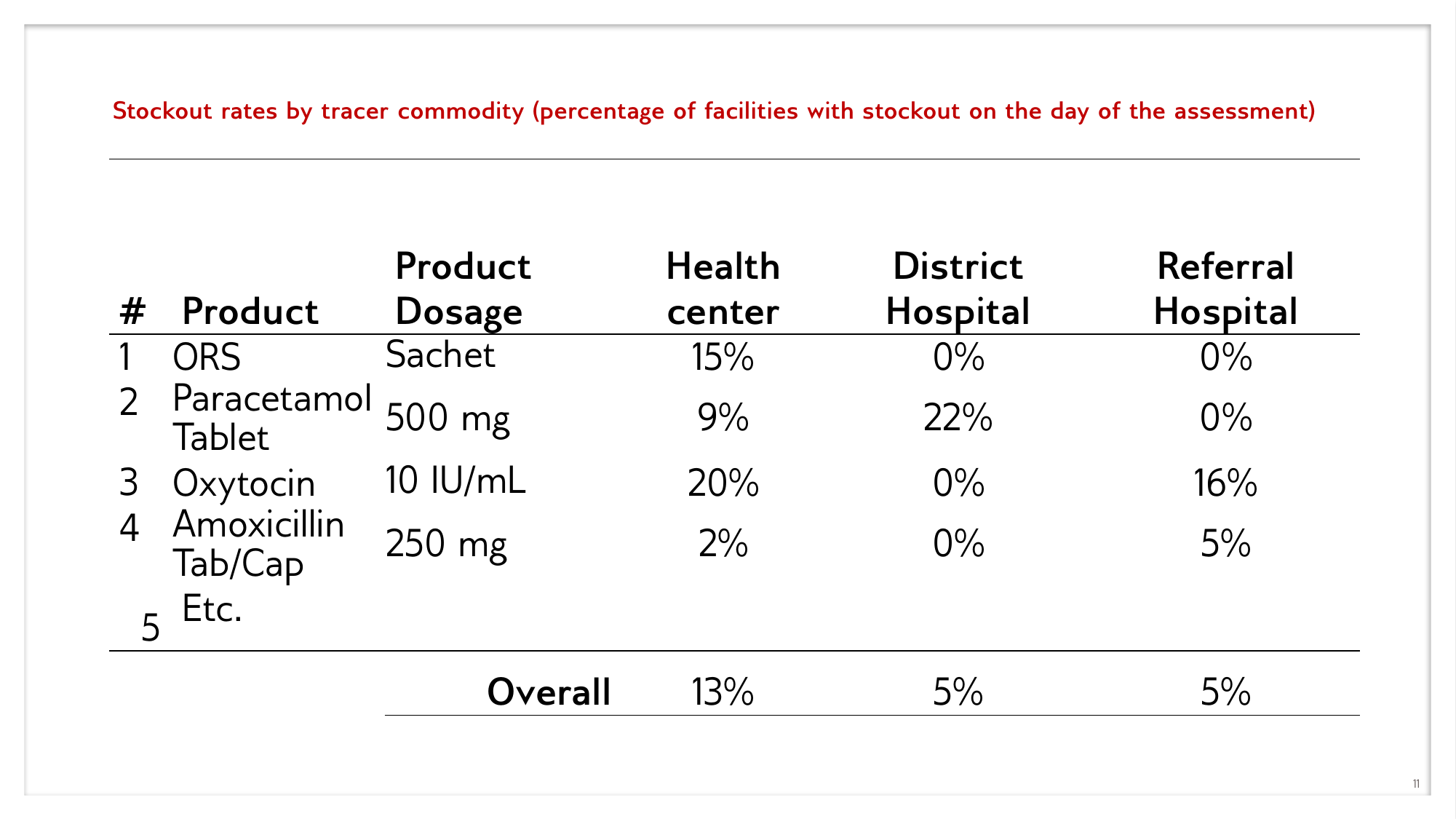

# Stockout rates by tracer commodity (percentage of facilities with stockout on the day of the assessment)
|  |  |  | Health center | District Hospital | Referral Hospital |
| --- | --- | --- | --- | --- | --- |
| # | Product | Product Dosage |  |  |  |
| 1 | ORS | Sachet | 15% | 0% | 0% |
| 2 | Paracetamol Tablet | 500 mg | 9% | 22% | 0% |
| 3 | Oxytocin | 10 IU/mL | 20% | 0% | 16% |
| 4 | Amoxicillin Tab/Cap | 250 mg | 2% | 0% | 5% |
| 5 | Etc. |  |  |  |  |
|  |  | Overall | 13% | 5% | 5% |

11